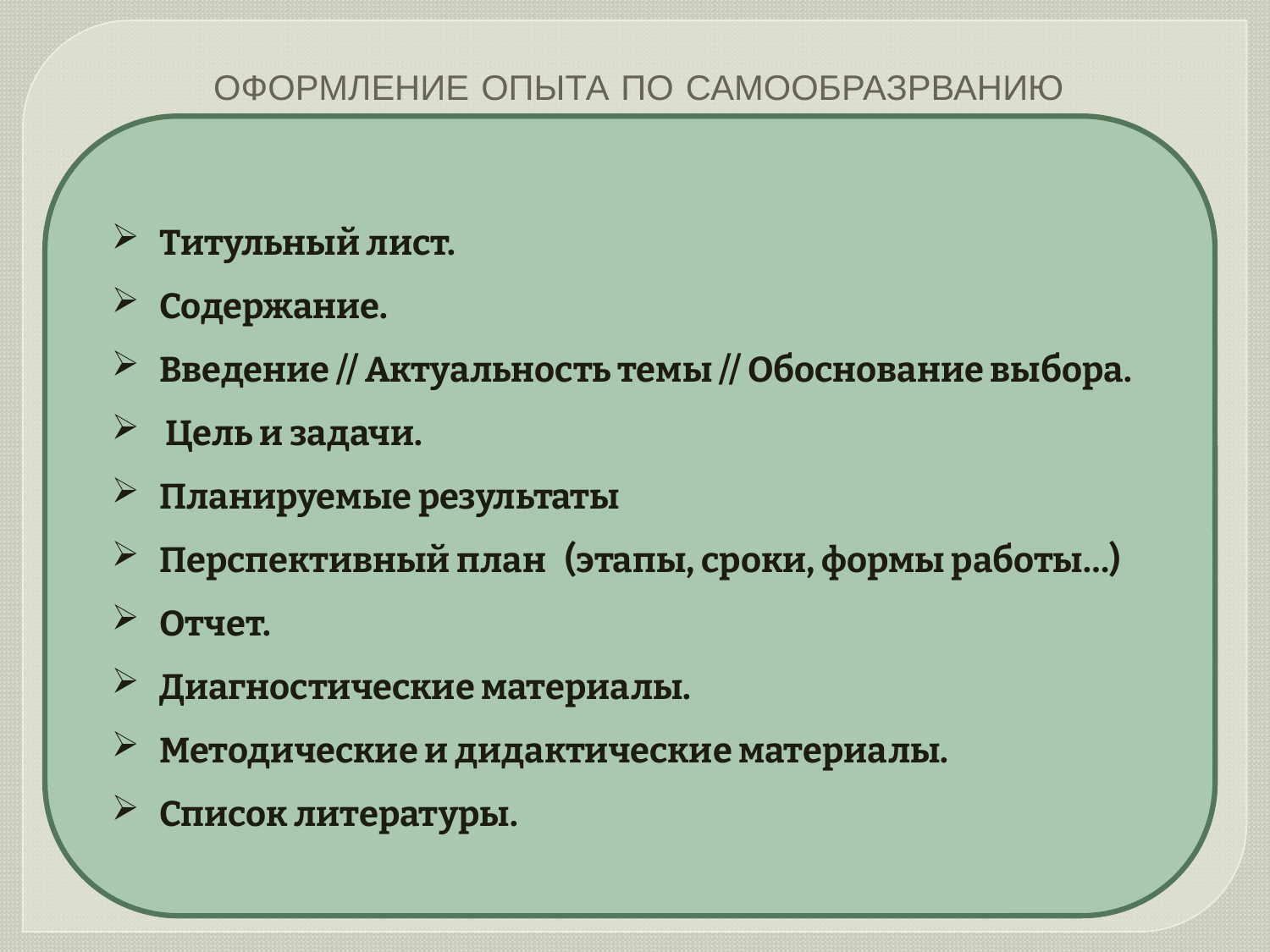

# ОФОРМЛЕНИЕ ОПЫТА ПО САМООБРАЗРВАНИЮ
Титульный лист.
Содержание.
Введение // Актуальность темы // Обоснование выбора.
 Цель и задачи.
Планируемые результаты
Перспективный план   (этапы, сроки, формы работы…)
Отчет.
Диагностические материалы.
Методические и дидактические материалы.
Список литературы.